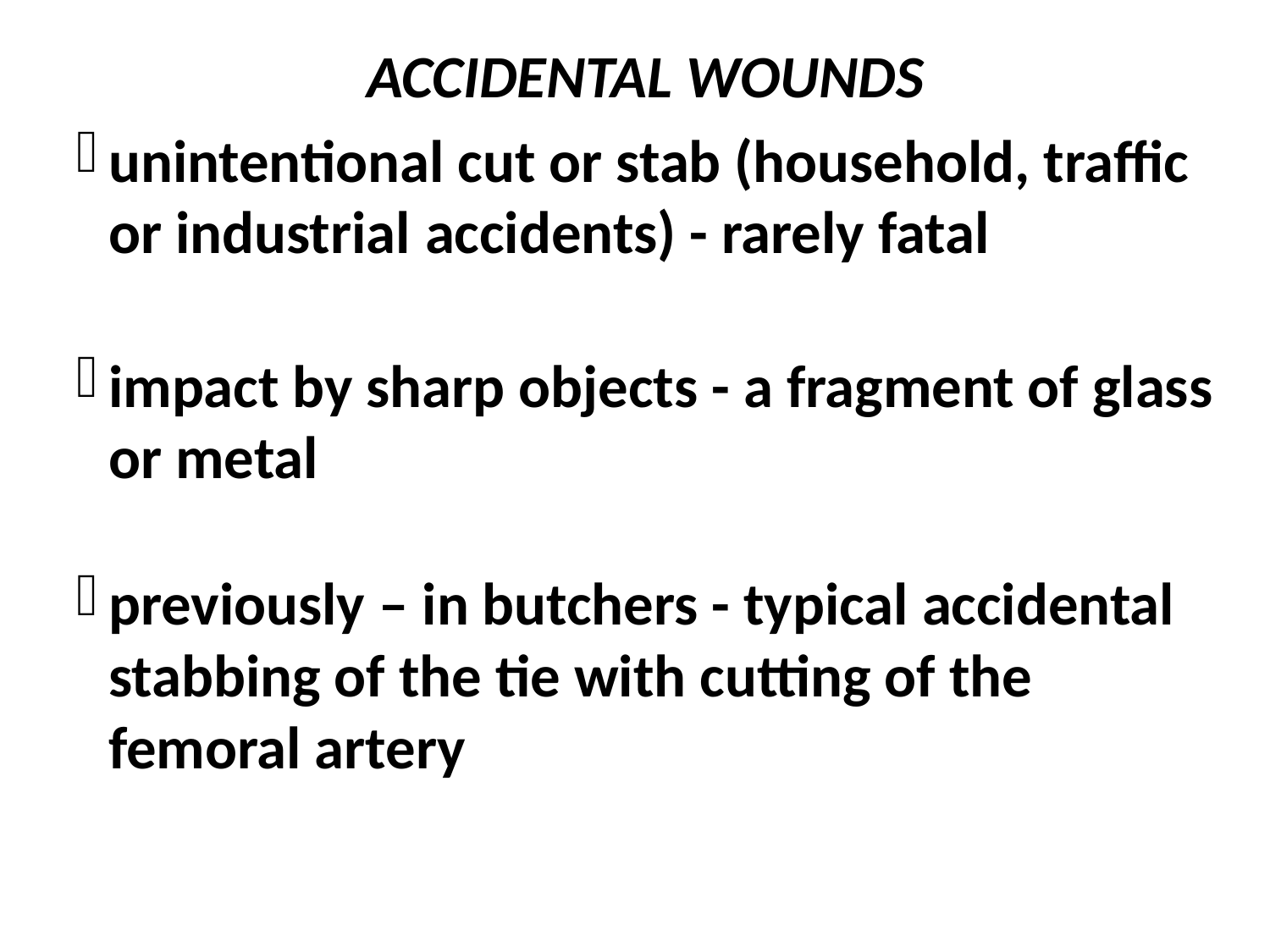

ACCIDENTAL WOUNDS
unintentional cut or stab (household, traffic or industrial accidents) - rarely fatal

impact by sharp objects - a fragment of glass or metal

previously – in butchers - typical accidental stabbing of the tie with cutting of the femoral artery